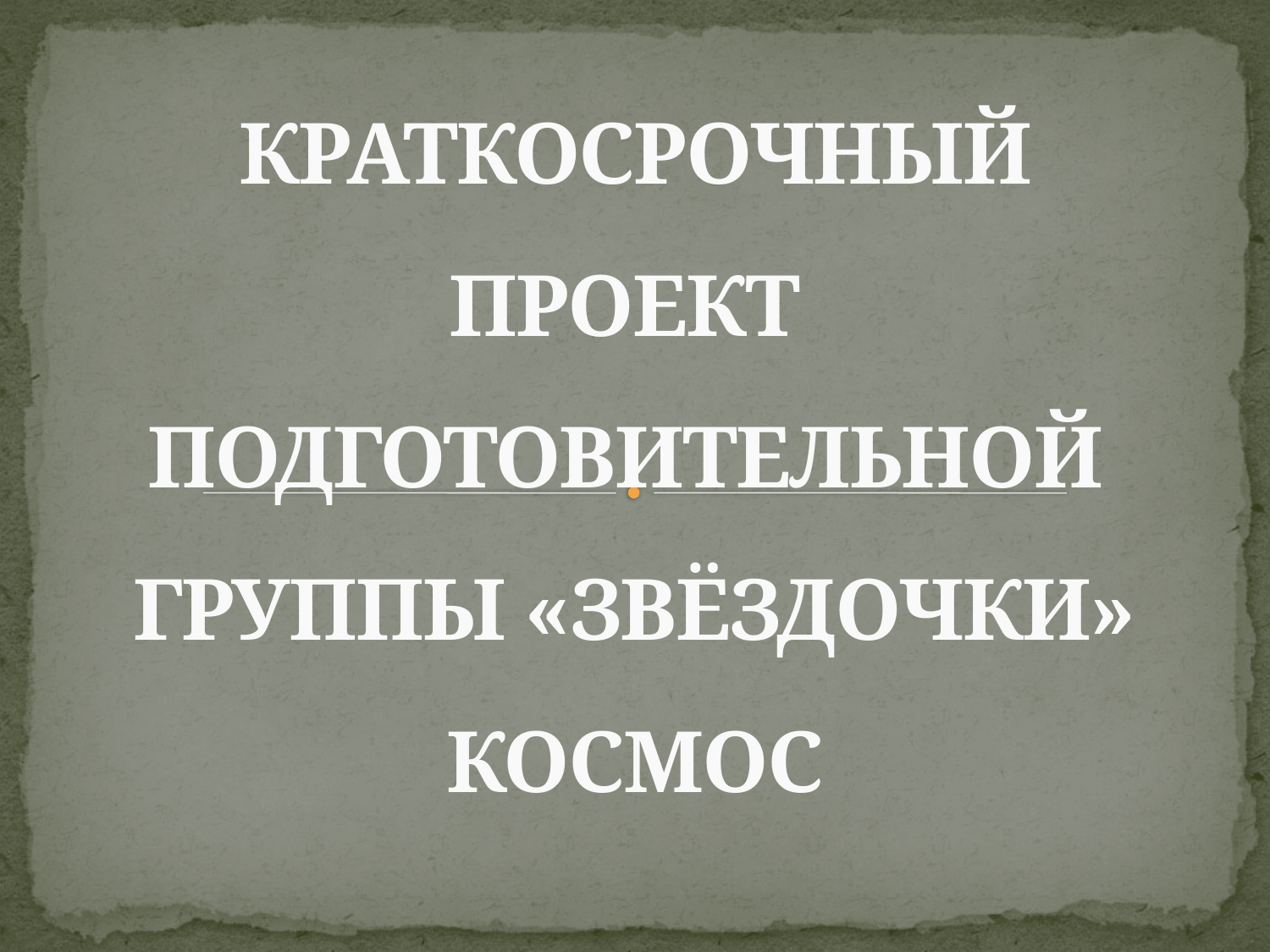

# КРАТКОСРОЧНЫЙ ПРОЕКТ ПОДГОТОВИТЕЛЬНОЙ  ГРУППЫ «ЗВЁЗДОЧКИ» КОСМОС